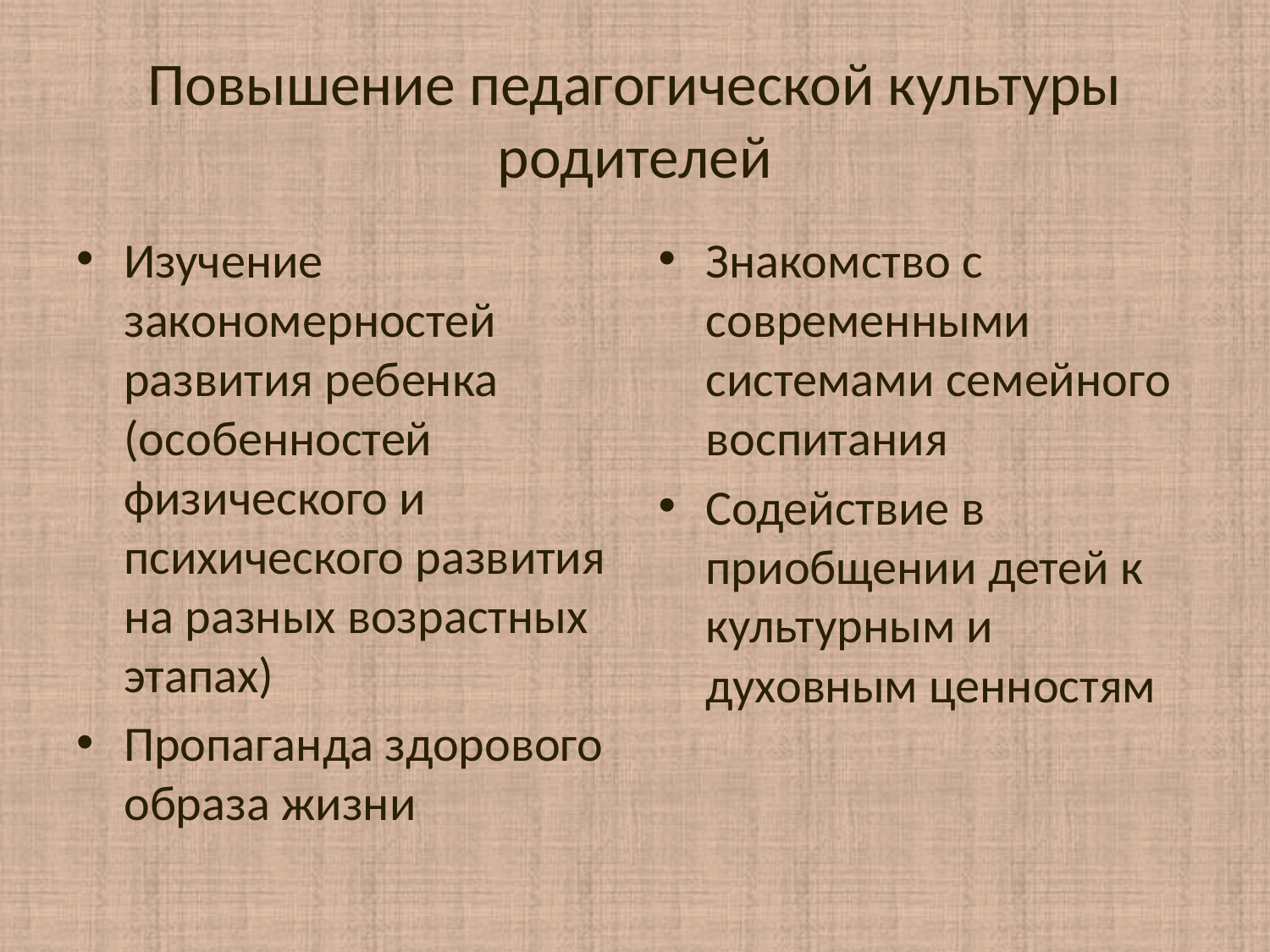

# Повышение педагогической культуры родителей
Изучение закономерностей развития ребенка (особенностей физического и психического развития на разных возрастных этапах)
Пропаганда здорового образа жизни
Знакомство с современными системами семейного воспитания
Содействие в приобщении детей к культурным и духовным ценностям